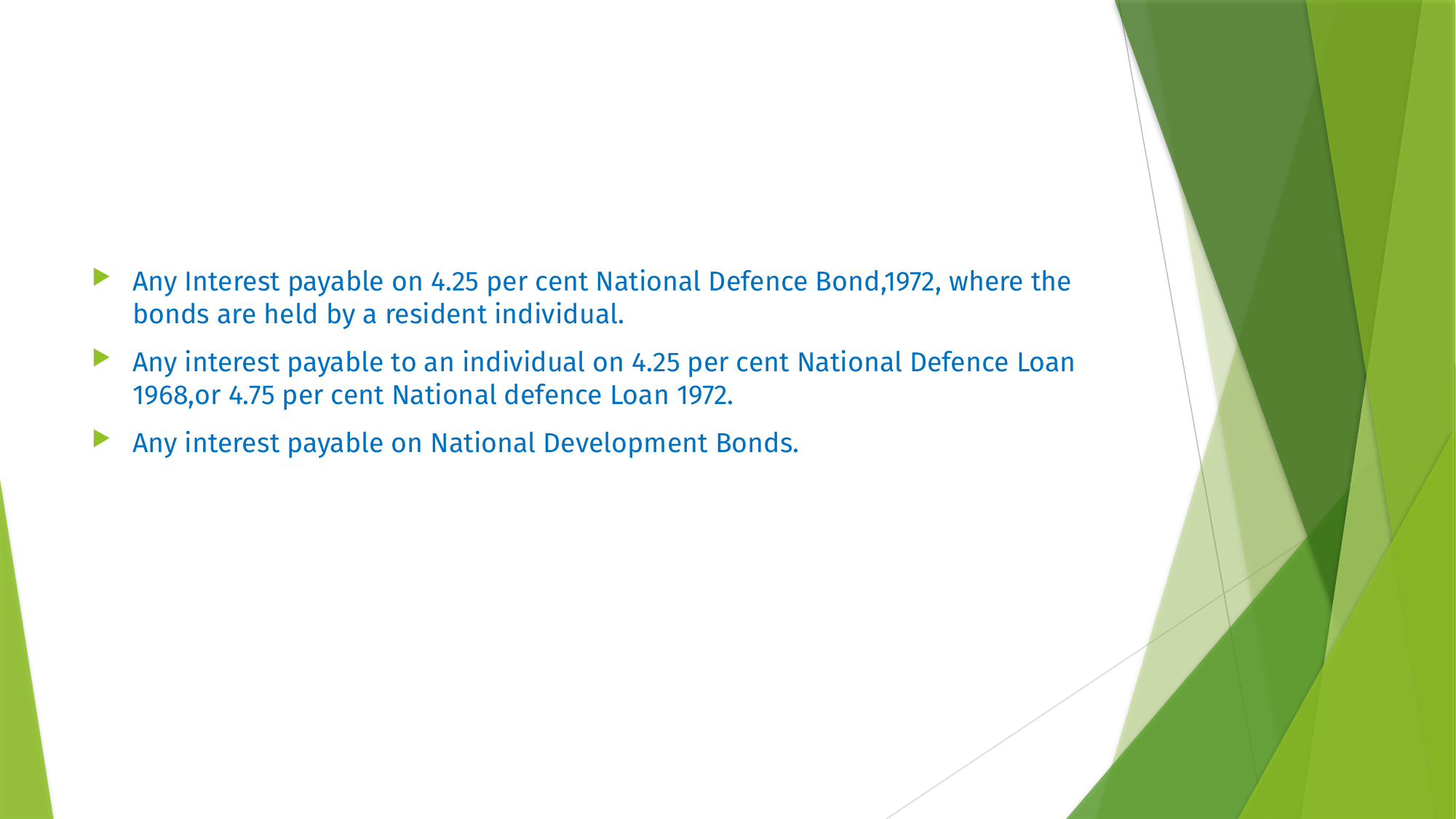

#
Any Interest payable on 4.25 per cent National Defence Bond,1972, where the bonds are held by a resident individual.
Any interest payable to an individual on 4.25 per cent National Defence Loan 1968,or 4.75 per cent National defence Loan 1972.
Any interest payable on National Development Bonds.